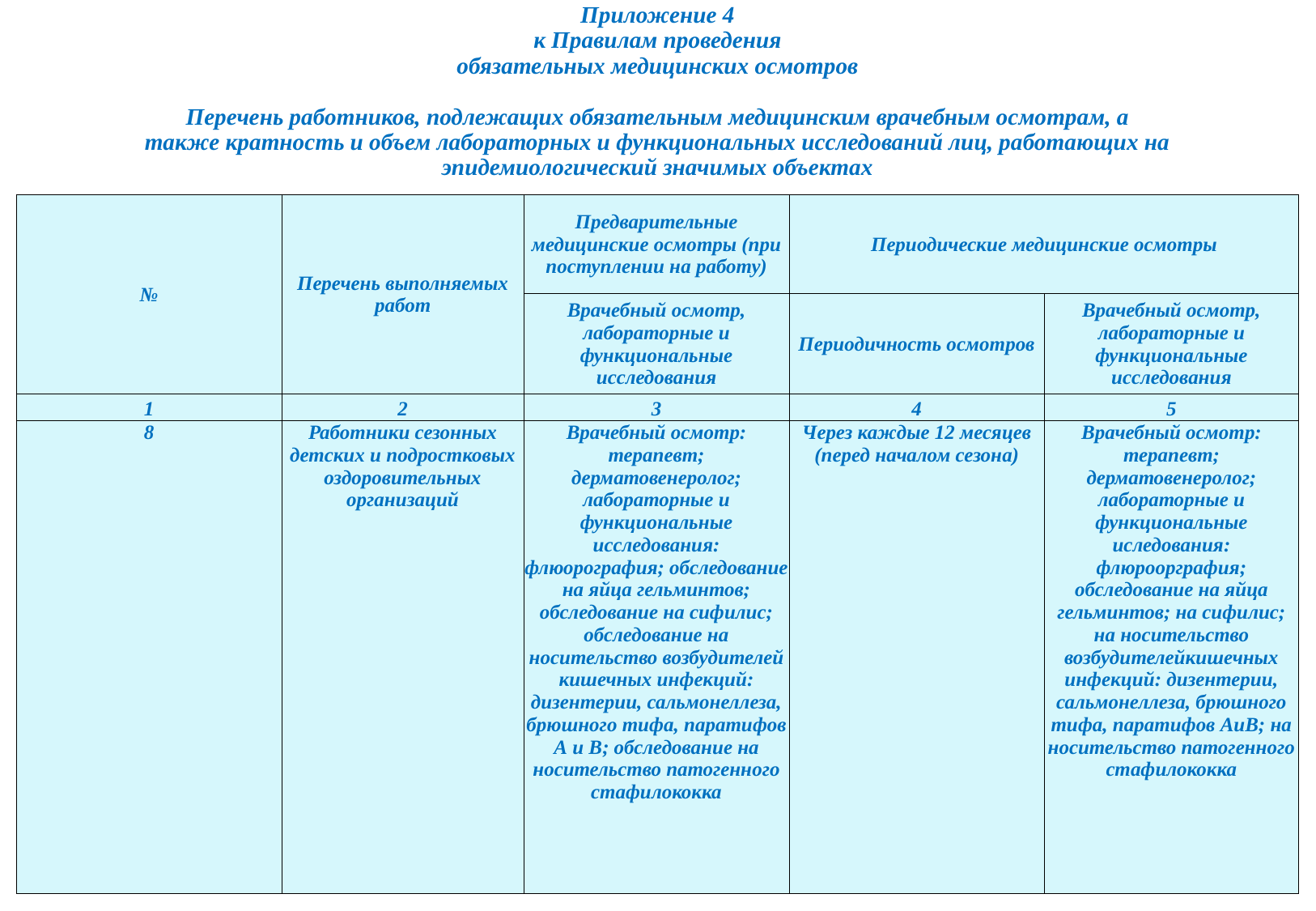

# Приложение 4 к Правилам проведения обязательных медицинских осмотров Перечень работников, подлежащих обязательным медицинским врачебным осмотрам, а также кратность и объем лабораторных и функциональных исследований лиц, работающих на эпидемиологический значимых объектах
| № | Перечень выполняемых работ | Предварительные медицинские осмотры (при поступлении на работу) | Периодические медицинские осмотры |  |
| --- | --- | --- | --- | --- |
|  |  | Врачебный осмотр, лабораторные и функциональные исследования | Периодичность осмотров | Врачебный осмотр, лабораторные и функциональные исследования |
| 1 | 2 | 3 | 4 | 5 |
| 8 | Работники сезонных детских и подростковых оздоровительных организаций | Врачебный осмотр: терапевт; дерматовенеролог; лабораторные и функциональные исследования: флюорография; обследование на яйца гельминтов; обследование на сифилис; обследование на носительство возбудителей кишечных инфекций: дизентерии, сальмонеллеза, брюшного тифа, паратифов А и В; обследование на носительство патогенного стафилококка | Через каждые 12 месяцев (перед началом сезона) | Врачебный осмотр: терапевт; дерматовенеролог; лабораторные и функциональные иследования: флюроорграфия; обследование на яйца гельминтов; на сифилис; на носительство возбудителейкишечных инфекций: дизентерии, сальмонеллеза, брюшного тифа, паратифов АиВ; на носительство патогенного стафилококка |
21